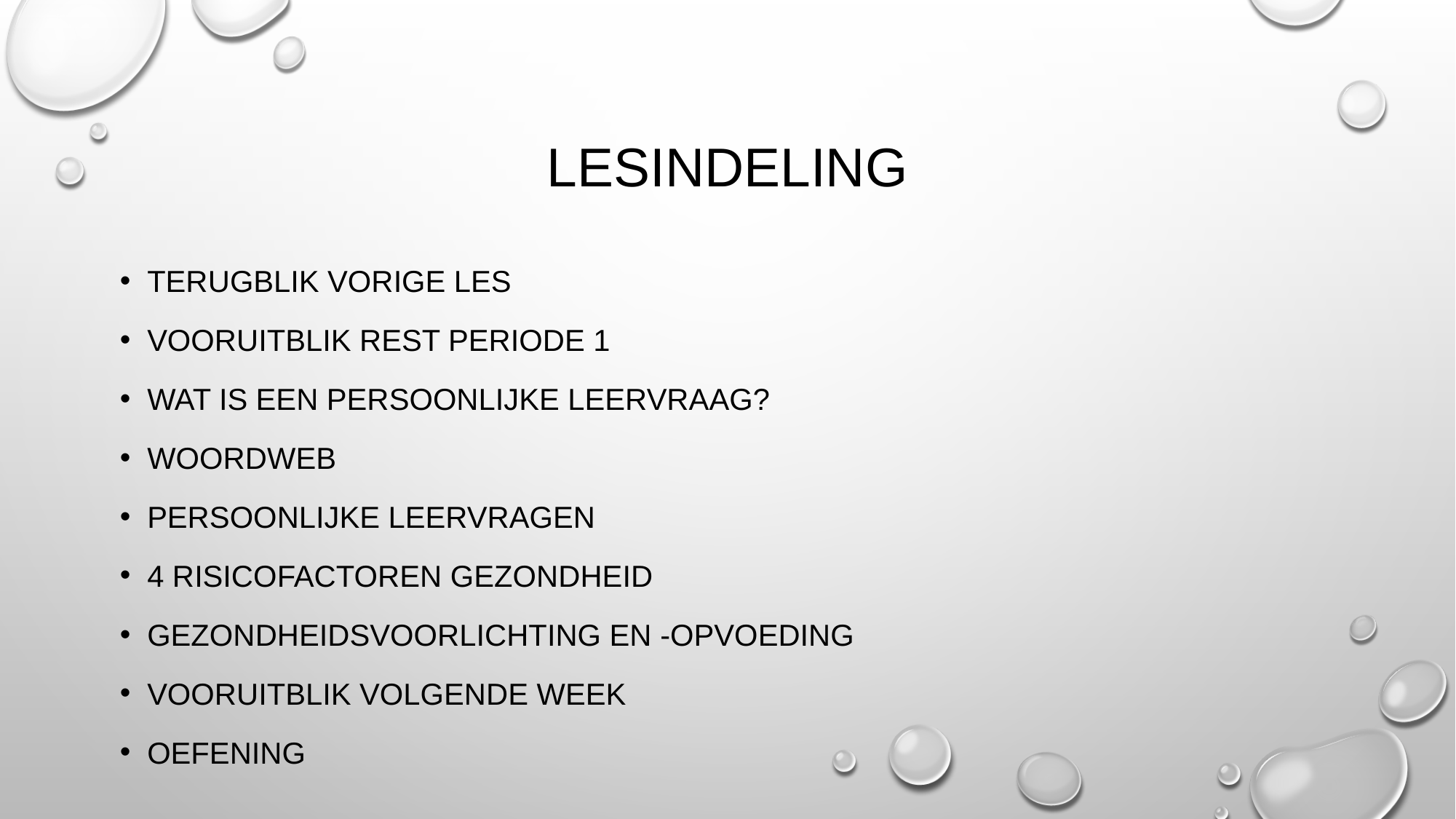

# Lesindeling
Terugblik vorige les
Vooruitblik rest periode 1
Wat is een persoonlijke leervraag?
Woordweb
Persoonlijke leervragen
4 risicofactoren gezondheid
Gezondheidsvoorlichting en -opvoeding
Vooruitblik volgende week
oefening